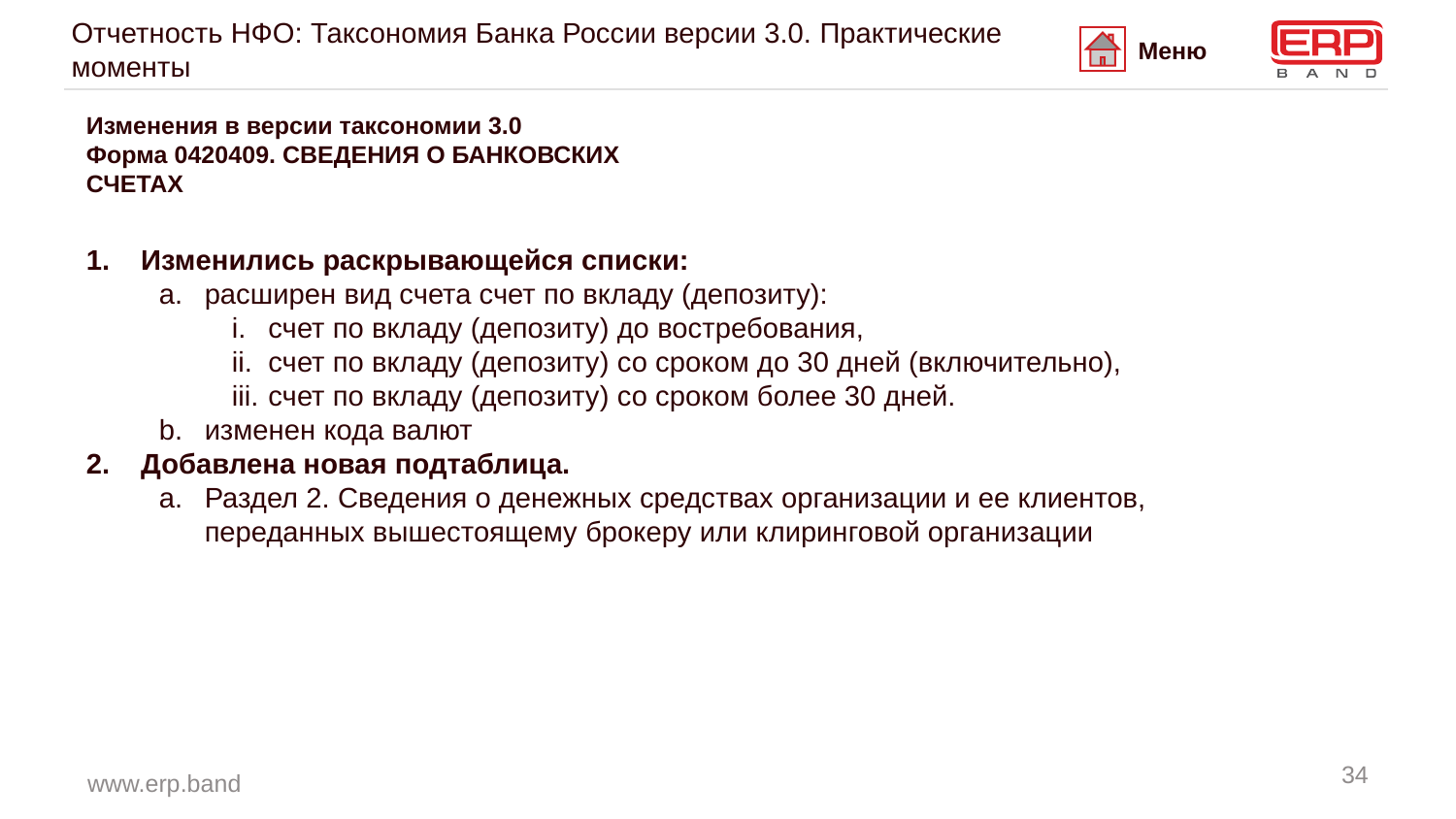

# Отчетность НФО: Таксономия Банка России версии 3.0. Практические моменты

Меню
Изменения в версии таксономии 3.0
Форма 0420409. СВЕДЕНИЯ О БАНКОВСКИХ СЧЕТАХ

Изменились раскрывающейся списки:
расширен вид счета счет по вкладу (депозиту):
счет по вкладу (депозиту) до востребования,
счет по вкладу (депозиту) со сроком до 30 дней (включительно),
счет по вкладу (депозиту) со сроком более 30 дней.
изменен кода валют
Добавлена новая подтаблица.
Раздел 2. Сведения о денежных средствах организации и ее клиентов, переданных вышестоящему брокеру или клиринговой организации
34